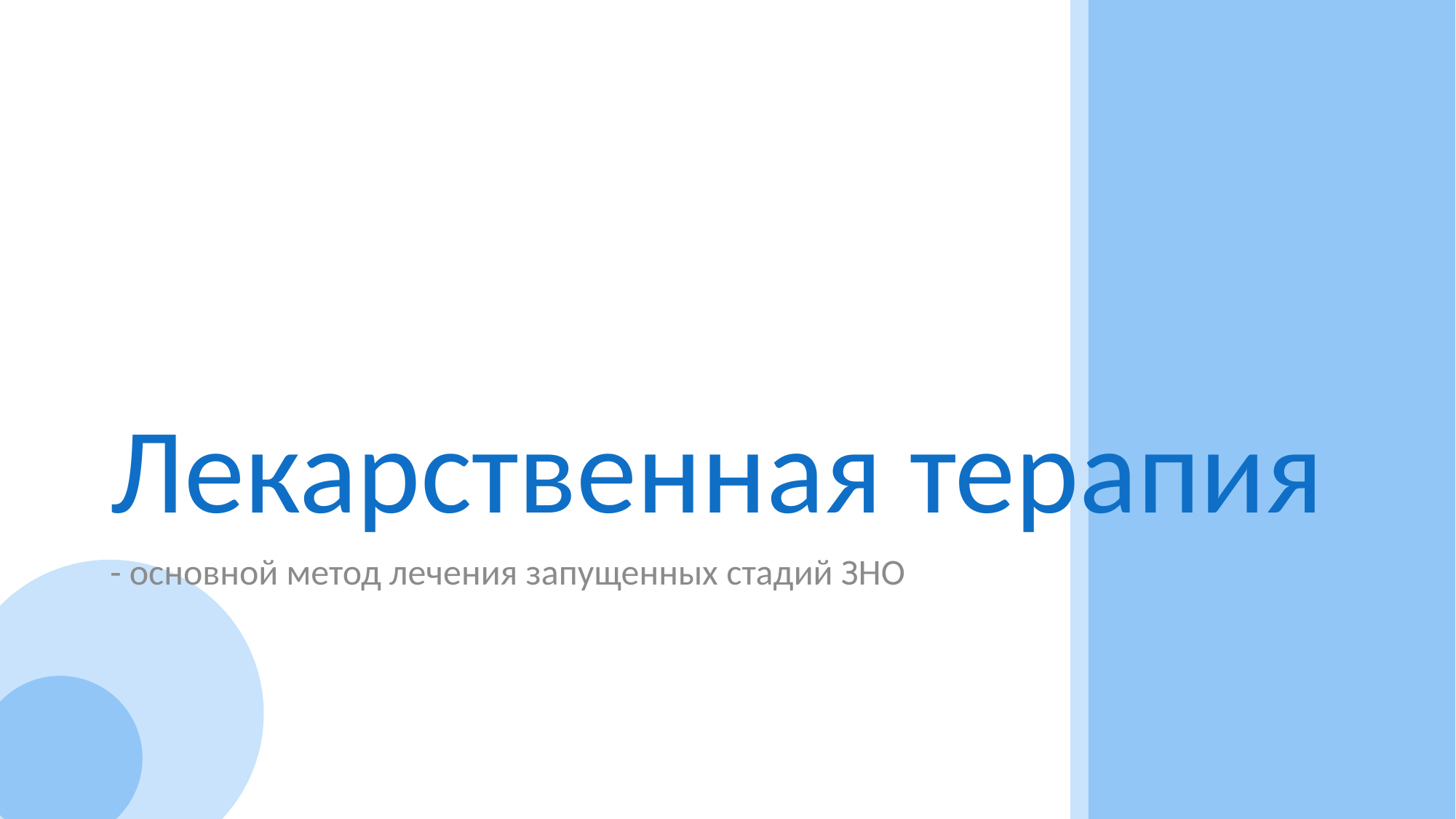

# Лекарственная терапия
- основной метод лечения запущенных стадий ЗНО